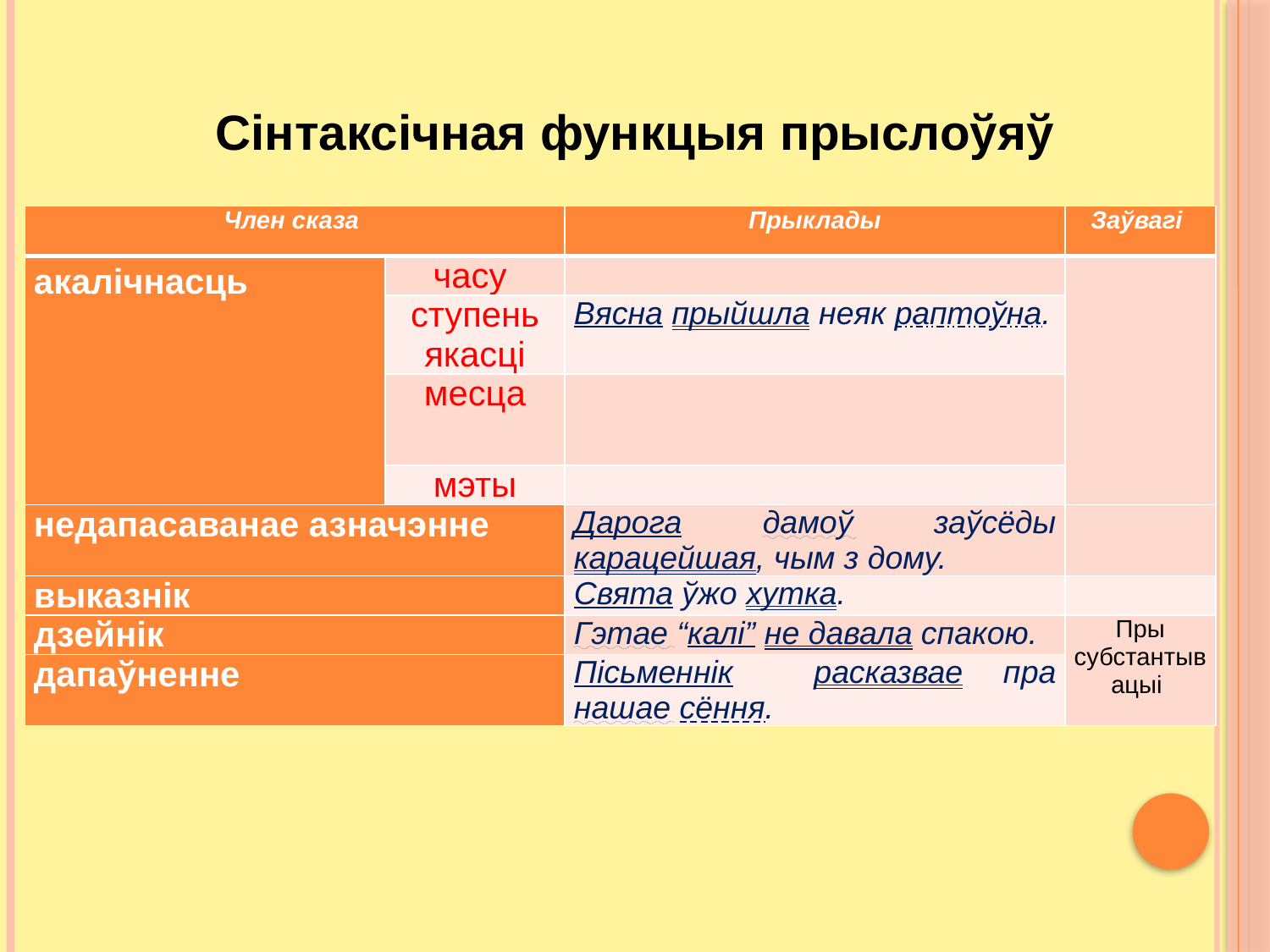

# Сінтаксічная функцыя прыслоўяў
| Член сказа |  | Прыклады | Заўвагі |
| --- | --- | --- | --- |
| акалічнасць | часу |  |  |
|  | ступень якасці | Вясна прыйшла неяк раптоўна. |  |
|  | месца |  |  |
|  | мэты |  |  |
| недапасаванае азначэнне |  | Дарога дамоў заўсёды карацейшая, чым з дому. |  |
| выказнік |  | Свята ўжо хутка. |  |
| дзейнік |  | Гэтае “калі” не давала спакою. | Пры субстантывацыі |
| дапаўненне |  | Пісьменнік расказвае пра нашае сёння. |  |